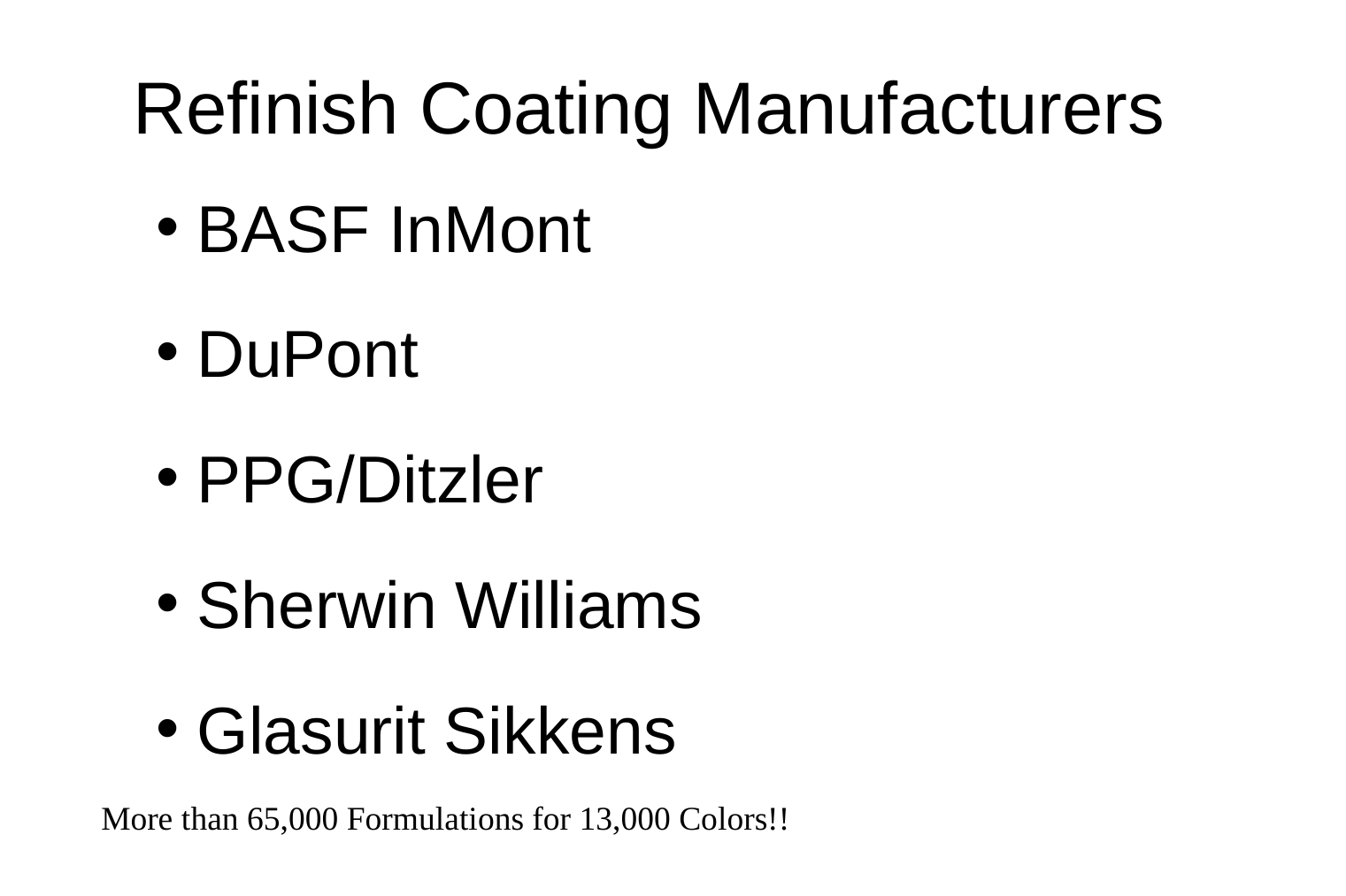

# Refinish Coating Manufacturers
 BASF InMont
 DuPont
 PPG/Ditzler
 Sherwin Williams
 Glasurit Sikkens
More than 65,000 Formulations for 13,000 Colors!!